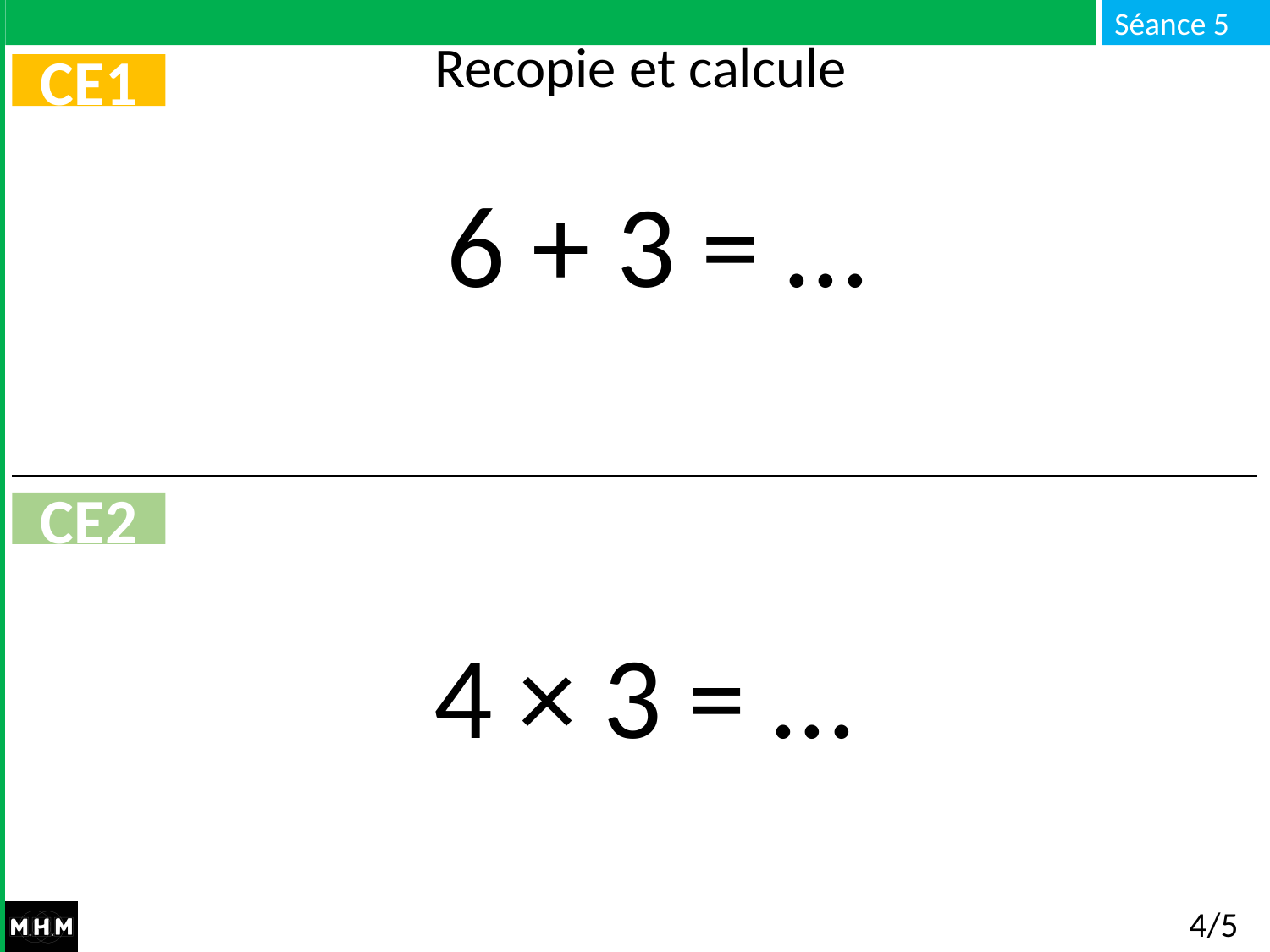

Recopie et calcule
CE1
6 + 3 = …
CE2
4 × 3 = …
4/5